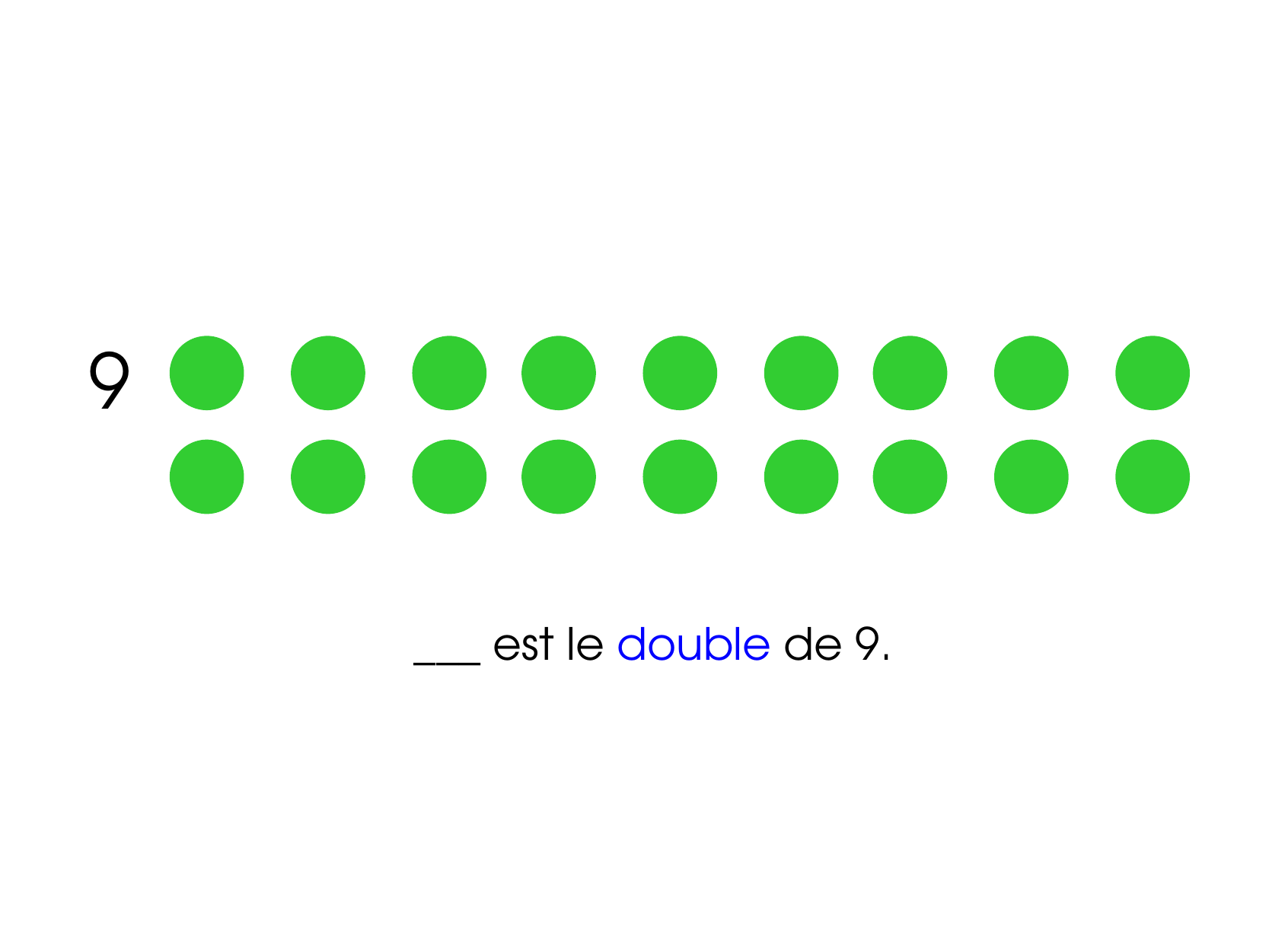

9

___ est le double de 9.